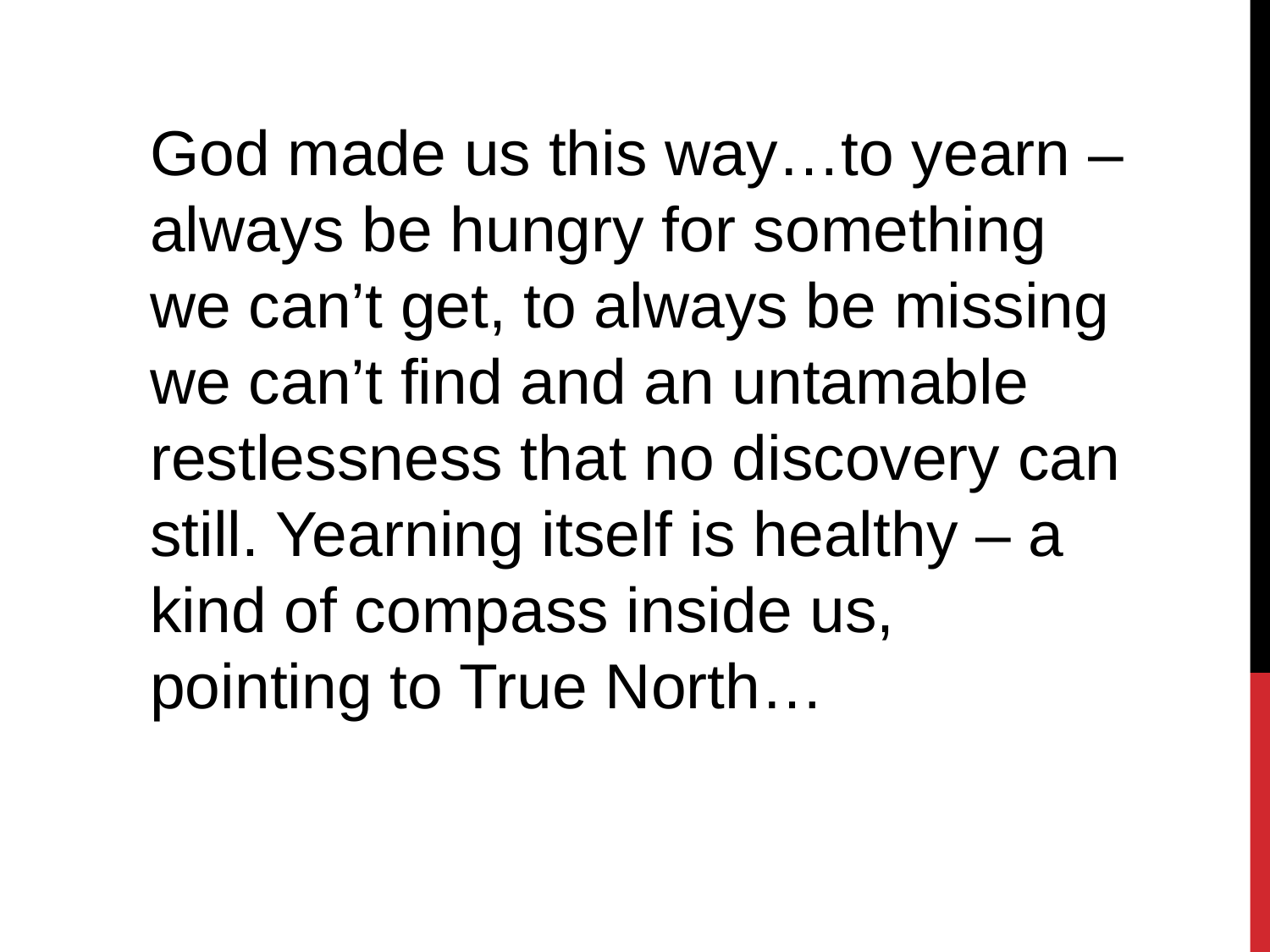

God made us this way…to yearn – always be hungry for something we can’t get, to always be missing we can’t find and an untamable restlessness that no discovery can still. Yearning itself is healthy – a kind of compass inside us, pointing to True North…